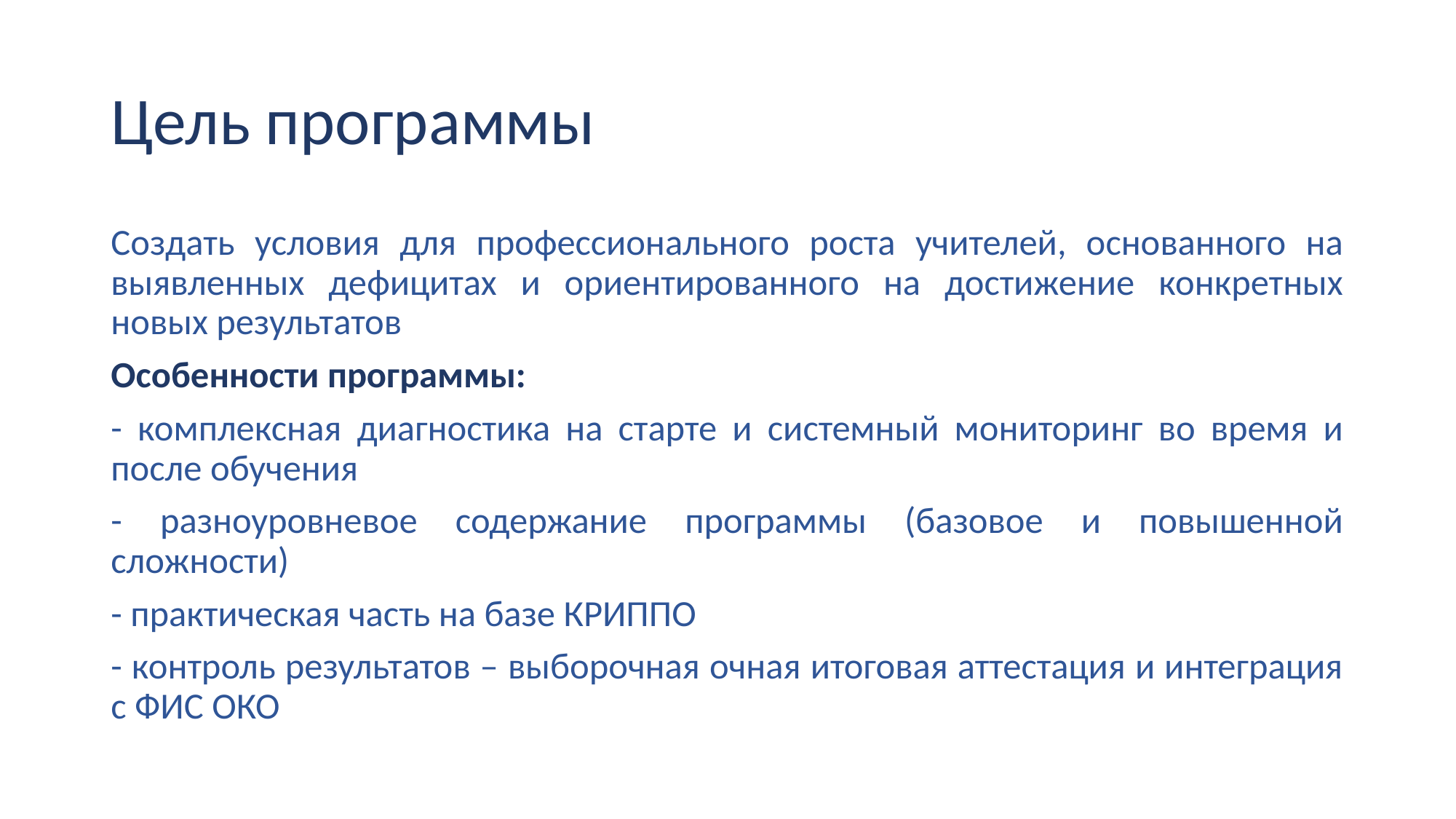

# Цель программы
Создать условия для профессионального роста учителей, основанного на выявленных дефицитах и ориентированного на достижение конкретных новых результатов
Особенности программы:
- комплексная диагностика на старте и системный мониторинг во время и после обучения
- разноуровневое содержание программы (базовое и повышенной сложности)
- практическая часть на базе КРИППО
- контроль результатов – выборочная очная итоговая аттестация и интеграция с ФИС ОКО